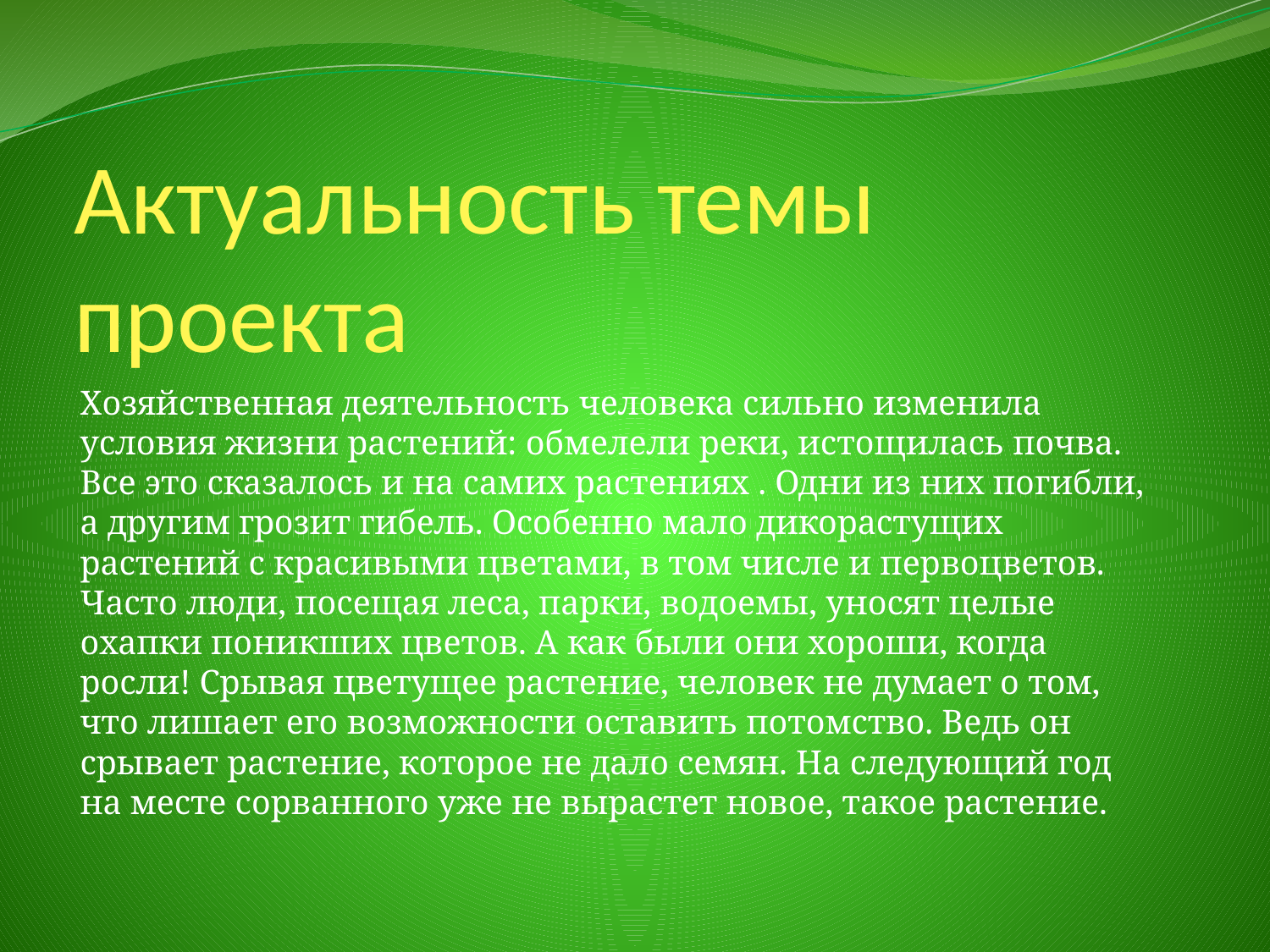

# Актуальность темы проекта
Хозяйственная деятельность человека сильно изменила условия жизни растений: обмелели реки, истощилась почва. Все это сказалось и на самих растениях . Одни из них погибли, а другим грозит гибель. Особенно мало дикорастущих растений с красивыми цветами, в том числе и первоцветов. Часто люди, посещая леса, парки, водоемы, уносят целые охапки поникших цветов. А как были они хороши, когда росли! Срывая цветущее растение, человек не думает о том, что лишает его возможности оставить потомство. Ведь он срывает растение, которое не дало семян. На следующий год на месте сорванного уже не вырастет новое, такое растение.